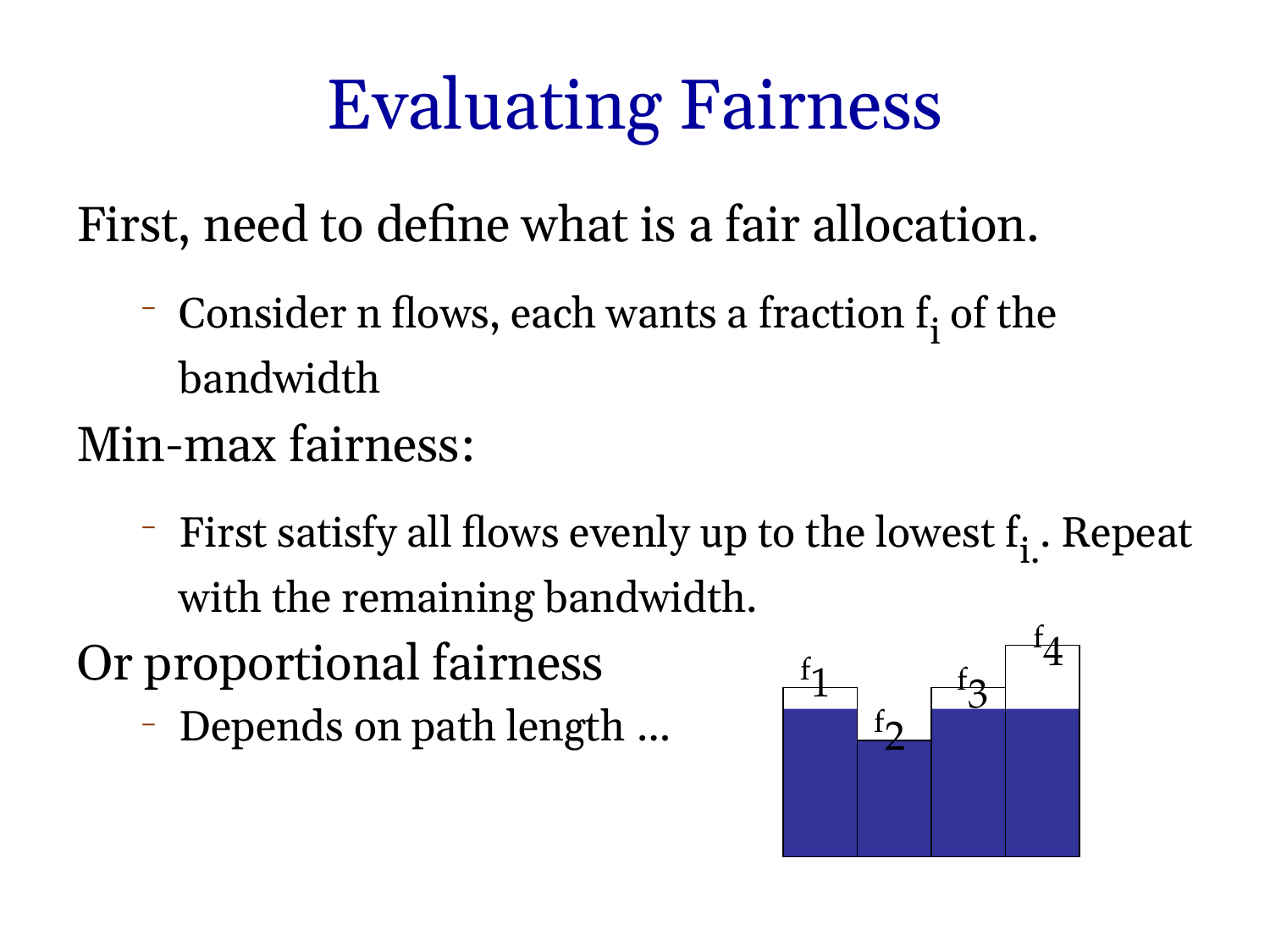

# Evaluating Fairness
First, need to define what is a fair allocation.
Consider n flows, each wants a fraction fi of the bandwidth
Min-max fairness:
First satisfy all flows evenly up to the lowest fi.. Repeat with the remaining bandwidth.
Or proportional fairness
Depends on path length …
f4
f1
f3

f2